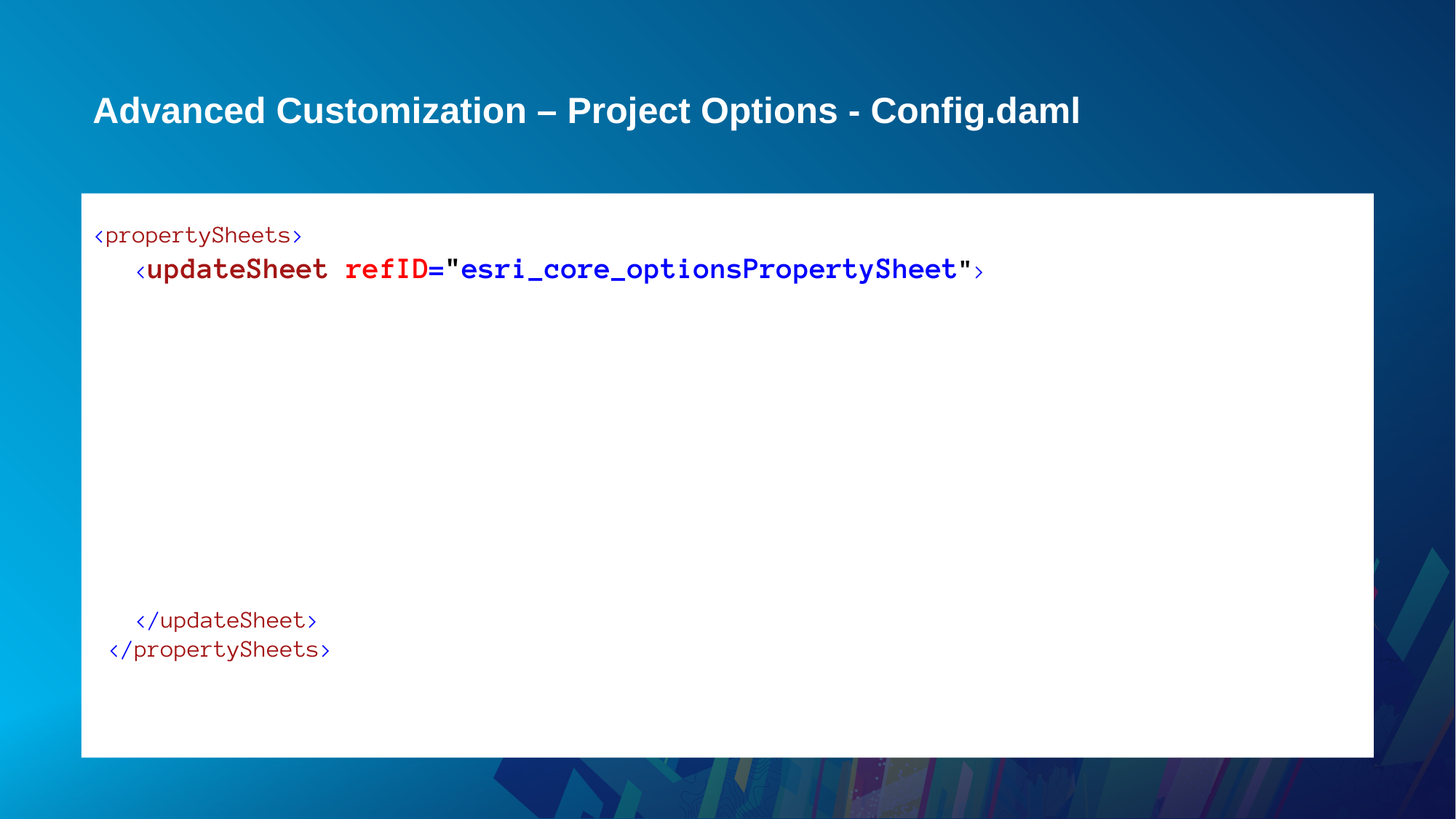

# Advanced Customization – Project Options - Config.daml

 <propertySheets>
    <updateSheet refID="esri_core_optionsPropertySheet">

    </updateSheet>
  </propertySheets>